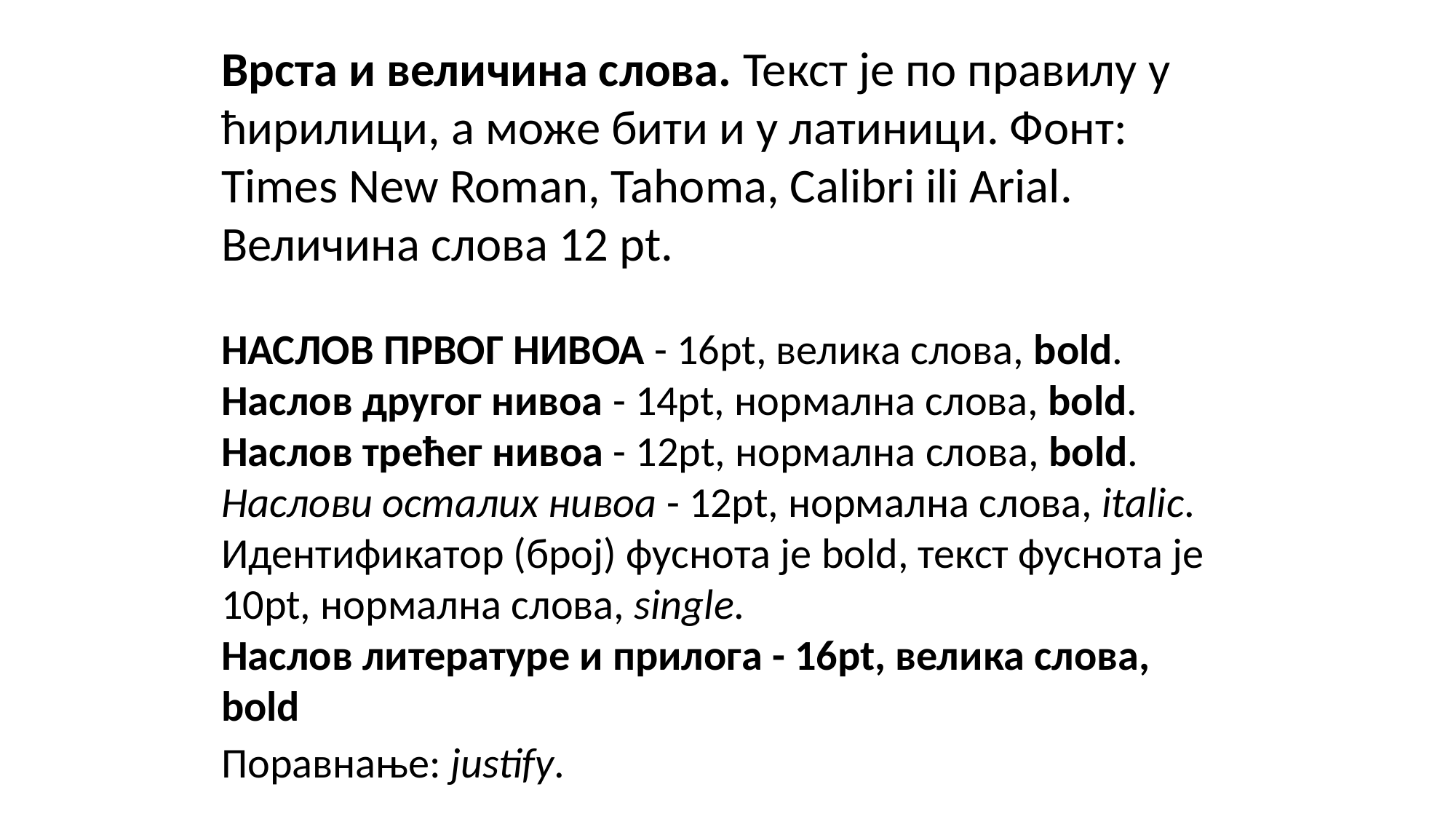

Врста и величина слова. Текст је по правилу у ћирилици, а може бити и у латиници. Фонт: Times New Roman, Tahoma, Calibri ili Arial. Величина слова 12 pt.

НАСЛОВ ПРВОГ НИВОА - 16pt, велика слова, bold.
Наслов другог нивоа - 14pt, нормална слова, bold.
Наслов трећег нивоа - 12pt, нормална слова, bold.
Наслови осталих нивоа - 12pt, нормална слова, italic. Идентификатор (број) фуснота је bold, текст фуснота је 10pt, нормална слова, single.
Наслов литературе и прилога - 16pt, велика слова, bold
Поравнање: justify.